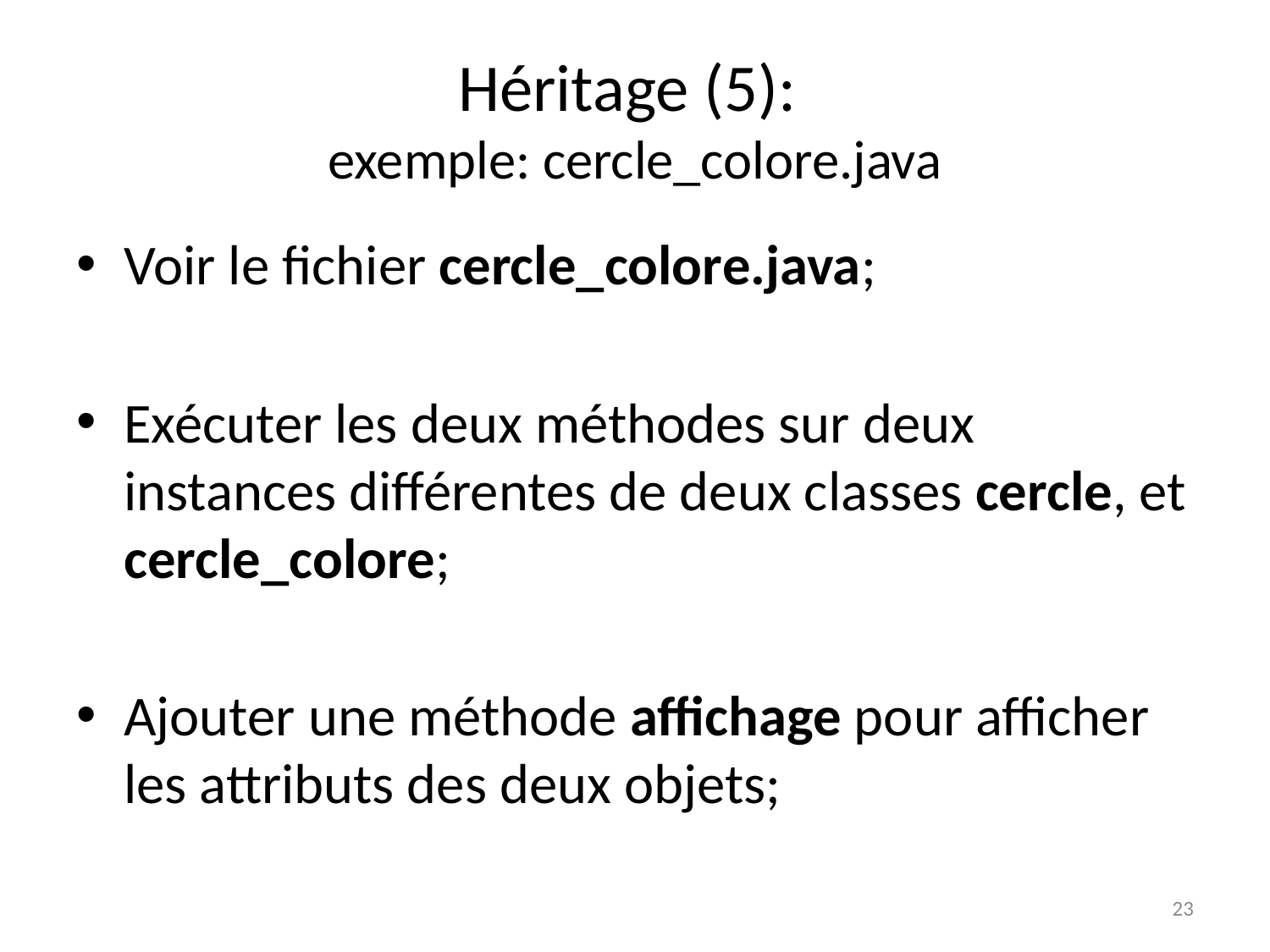

# Héritage (5): exemple: cercle_colore.java
Voir le fichier cercle_colore.java;

Exécuter les deux méthodes sur deux instances différentes de deux classes cercle, et cercle_colore;

Ajouter une méthode affichage pour afficher les attributs des deux objets;

23